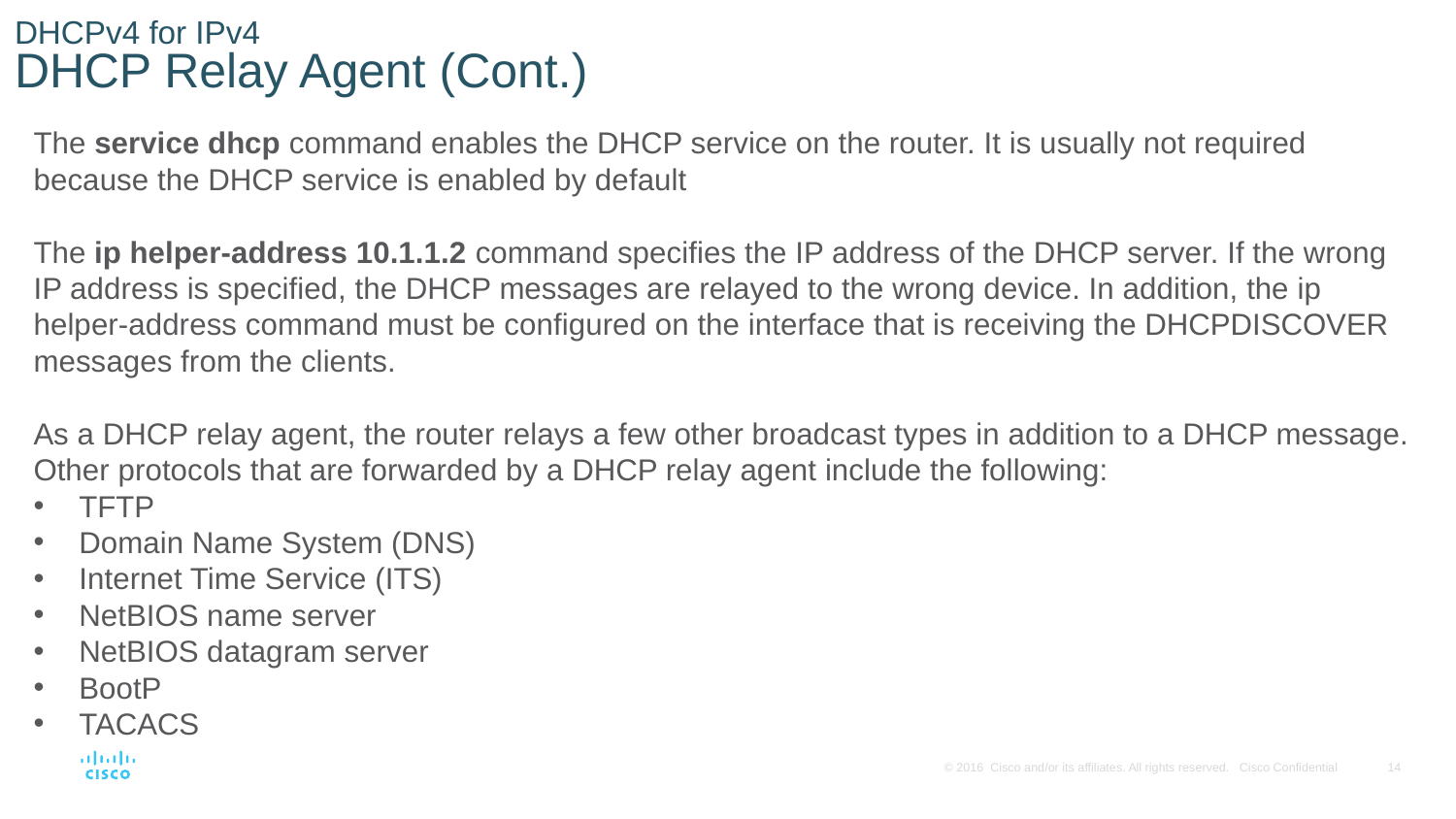

# DHCPv4 for IPv4 DHCP Relay Agent (Cont.)
The service dhcp command enables the DHCP service on the router. It is usually not required because the DHCP service is enabled by default

The ip helper-address 10.1.1.2 command specifies the IP address of the DHCP server. If the wrong IP address is specified, the DHCP messages are relayed to the wrong device. In addition, the ip helper-address command must be configured on the interface that is receiving the DHCPDISCOVER messages from the clients.

As a DHCP relay agent, the router relays a few other broadcast types in addition to a DHCP message. Other protocols that are forwarded by a DHCP relay agent include the following:
TFTP
Domain Name System (DNS)
Internet Time Service (ITS)
NetBIOS name server
NetBIOS datagram server
BootP
TACACS